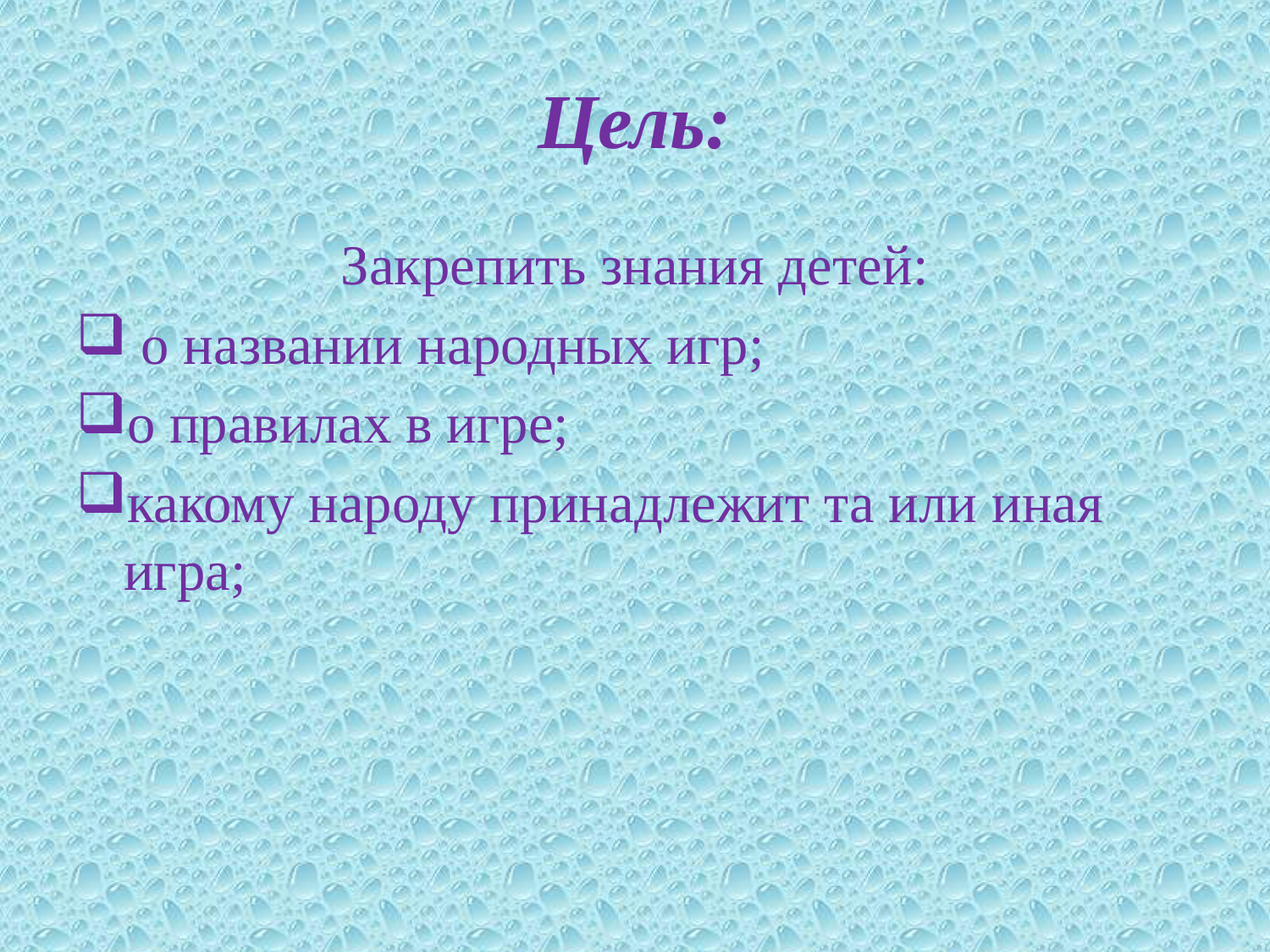

# Цель:
Закрепить знания детей:
 о названии народных игр;
о правилах в игре;
какому народу принадлежит та или иная игра;